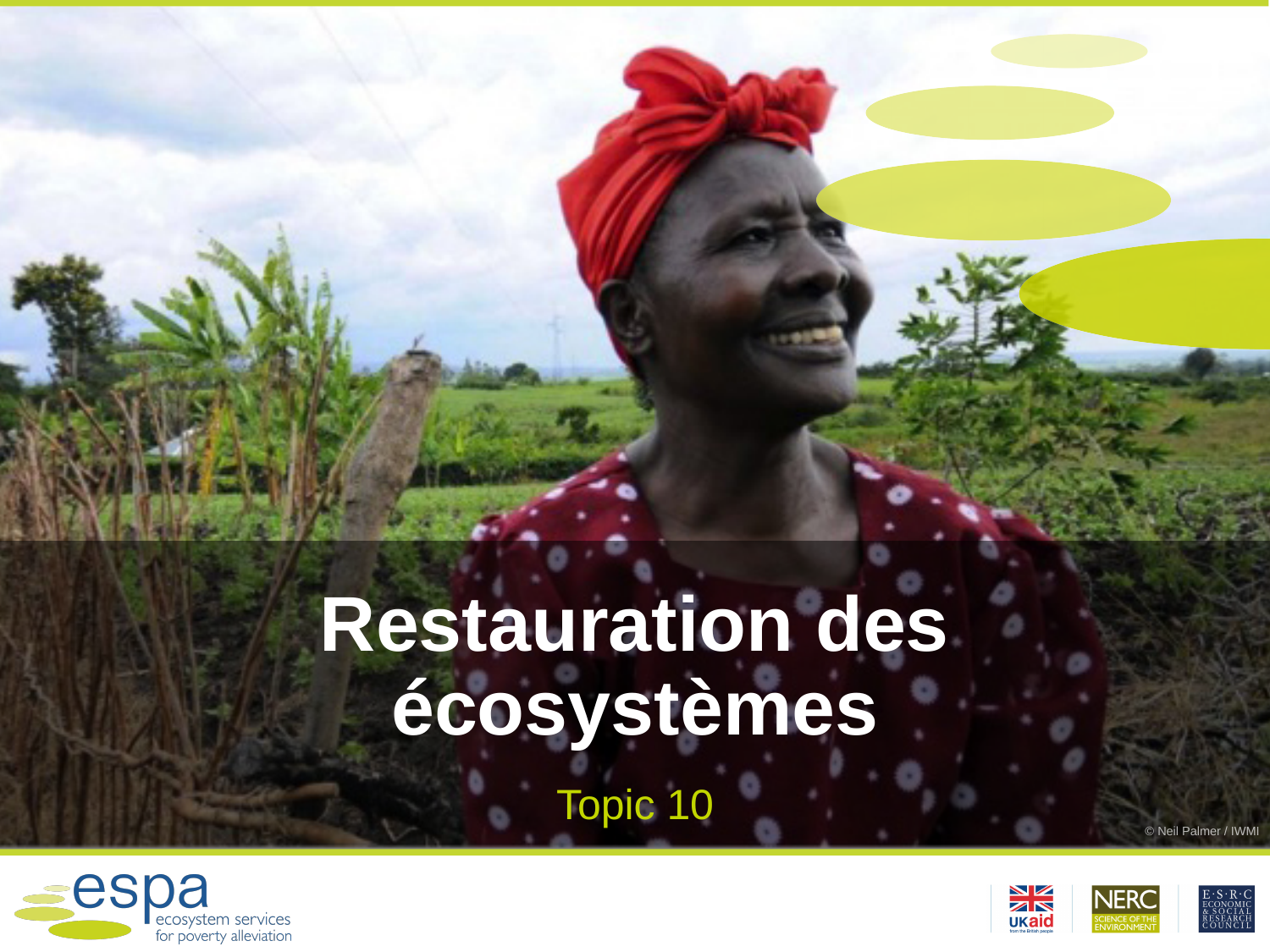

# Restauration des écosystèmes
Topic 10
© Neil Palmer / IWMI